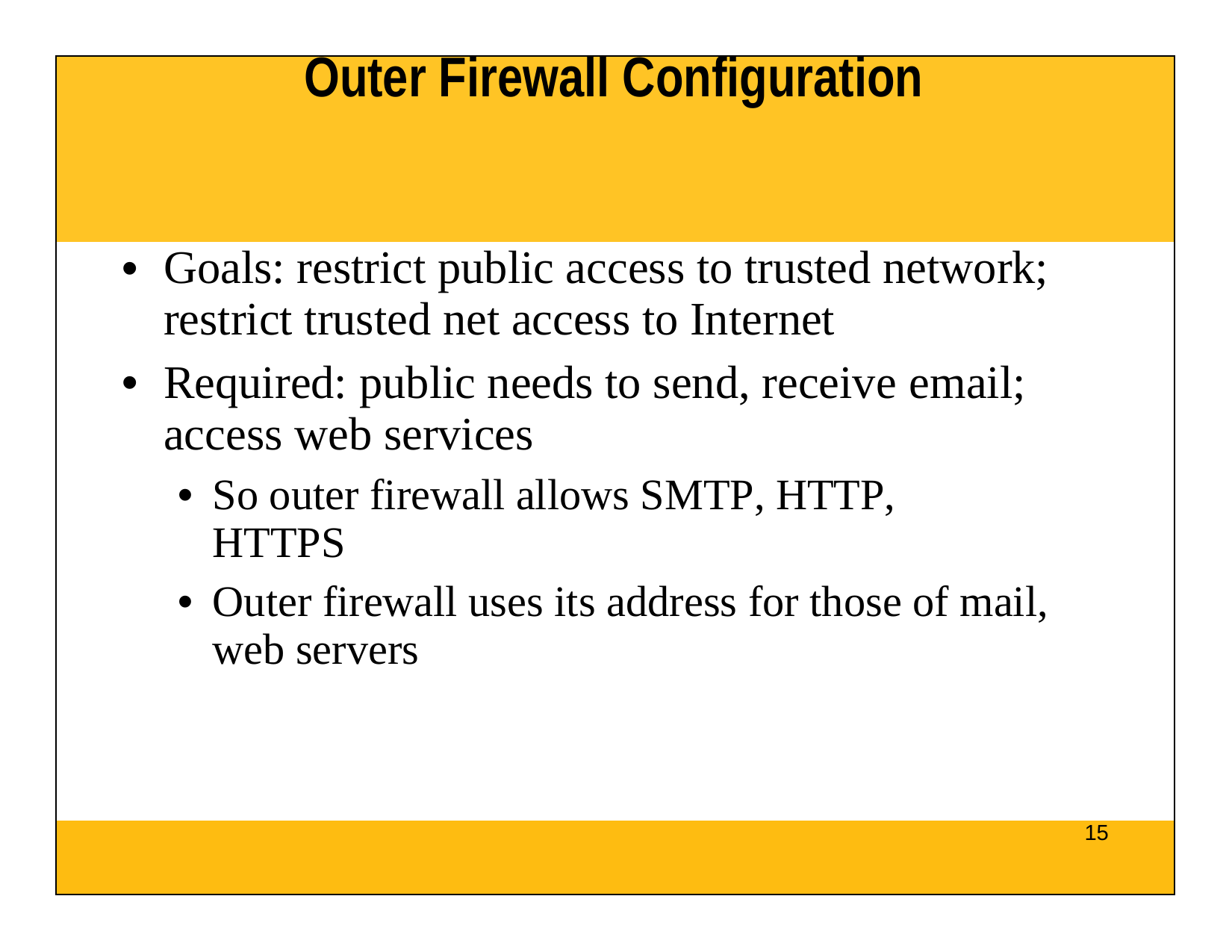

| Outer Firewall Configuration |
| --- |
| Goals: restrict public access to trusted network; restrict trusted net access to Internet Required: public needs to send, receive email; access web services So outer firewall allows SMTP, HTTP, HTTPS Outer firewall uses its address for those of mail, web servers |
| 15 |